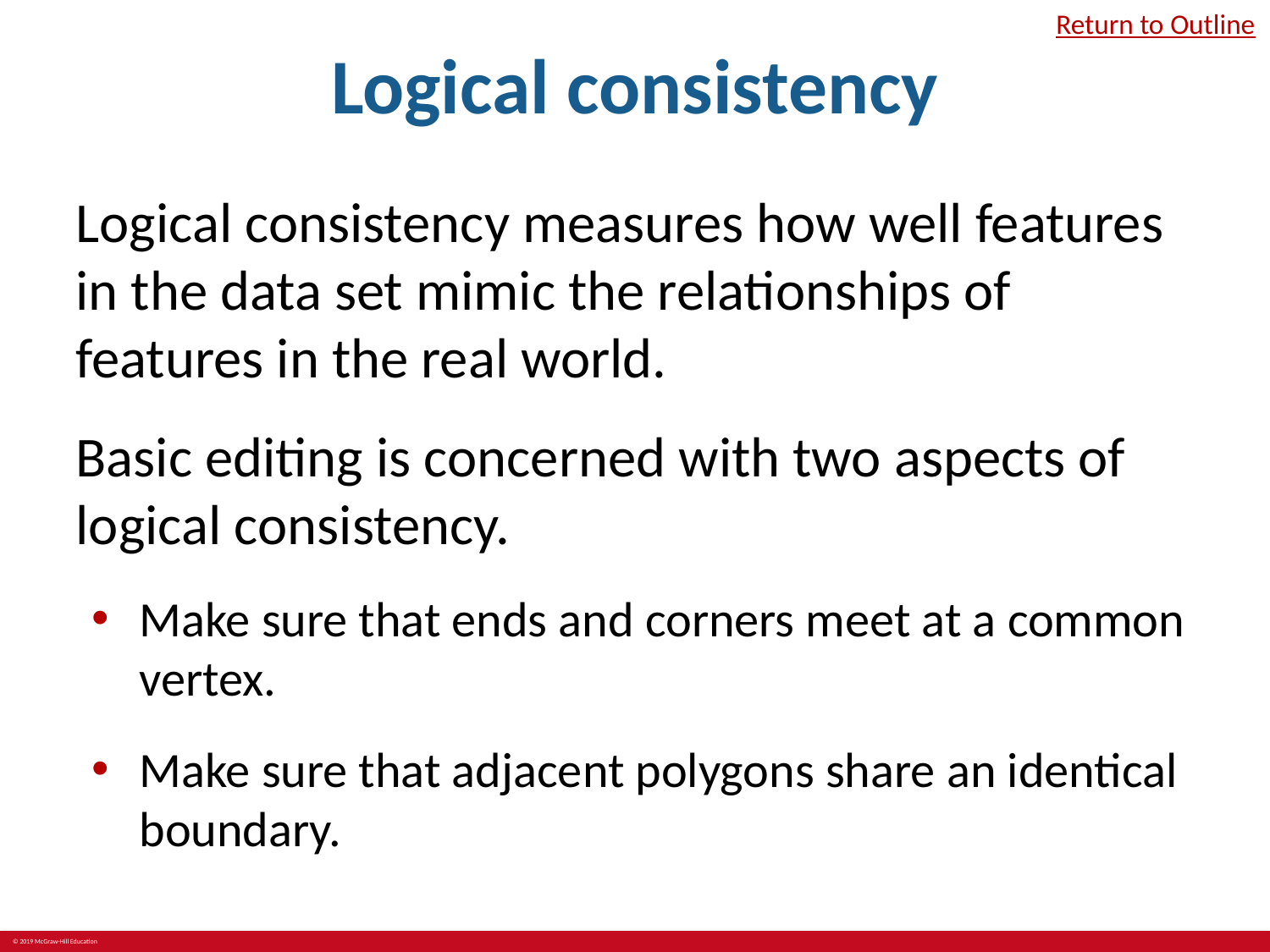

# Logical consistency
Return to Outline
Logical consistency measures how well features in the data set mimic the relationships of features in the real world.
Basic editing is concerned with two aspects of logical consistency.
Make sure that ends and corners meet at a common vertex.
Make sure that adjacent polygons share an identical boundary.